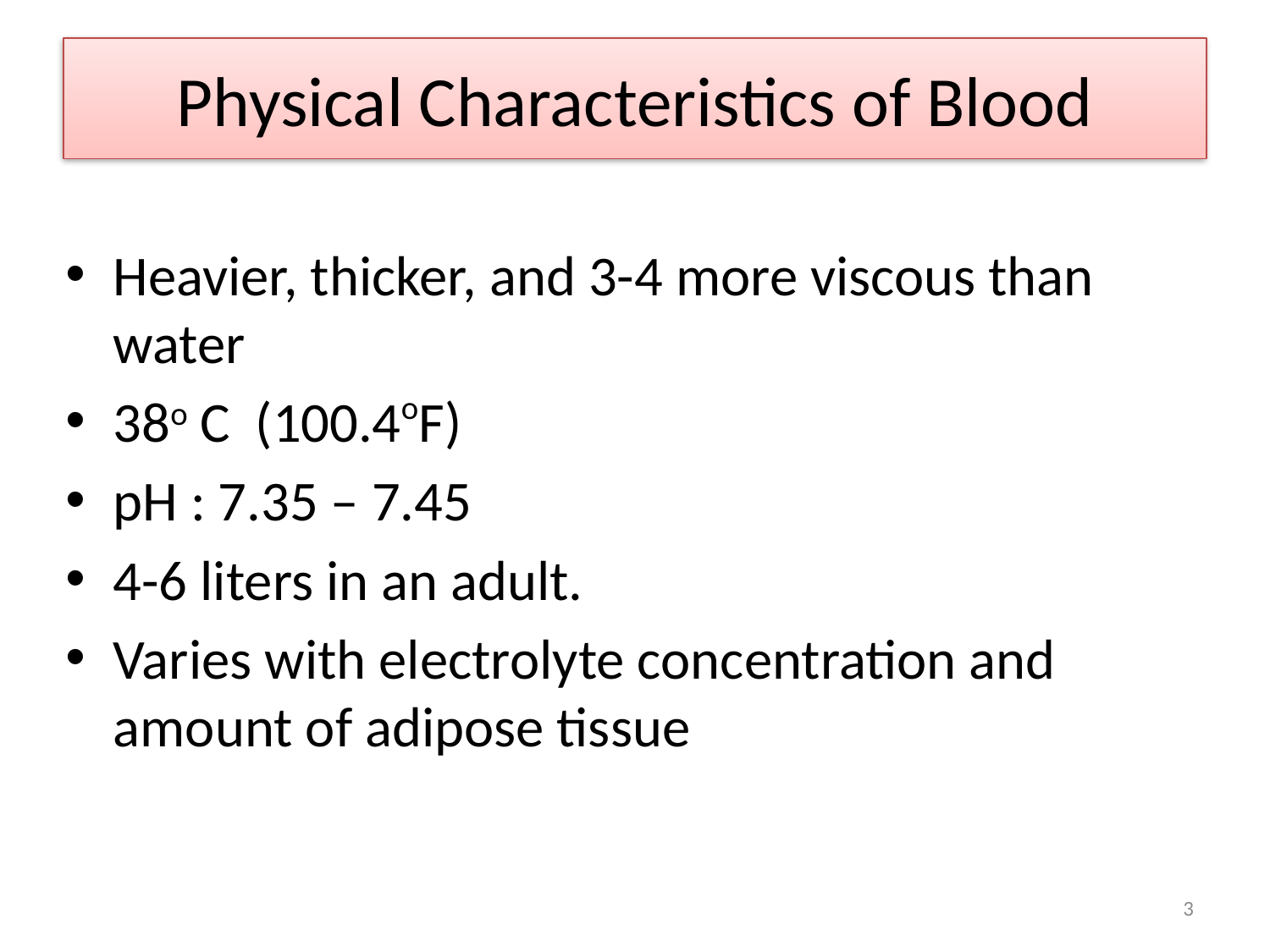

# Physical Characteristics of Blood
Heavier, thicker, and 3-4 more viscous than water
38o C  (100.4oF)
pH : 7.35 – 7.45
4-6 liters in an adult.
Varies with electrolyte concentration and amount of adipose tissue
3